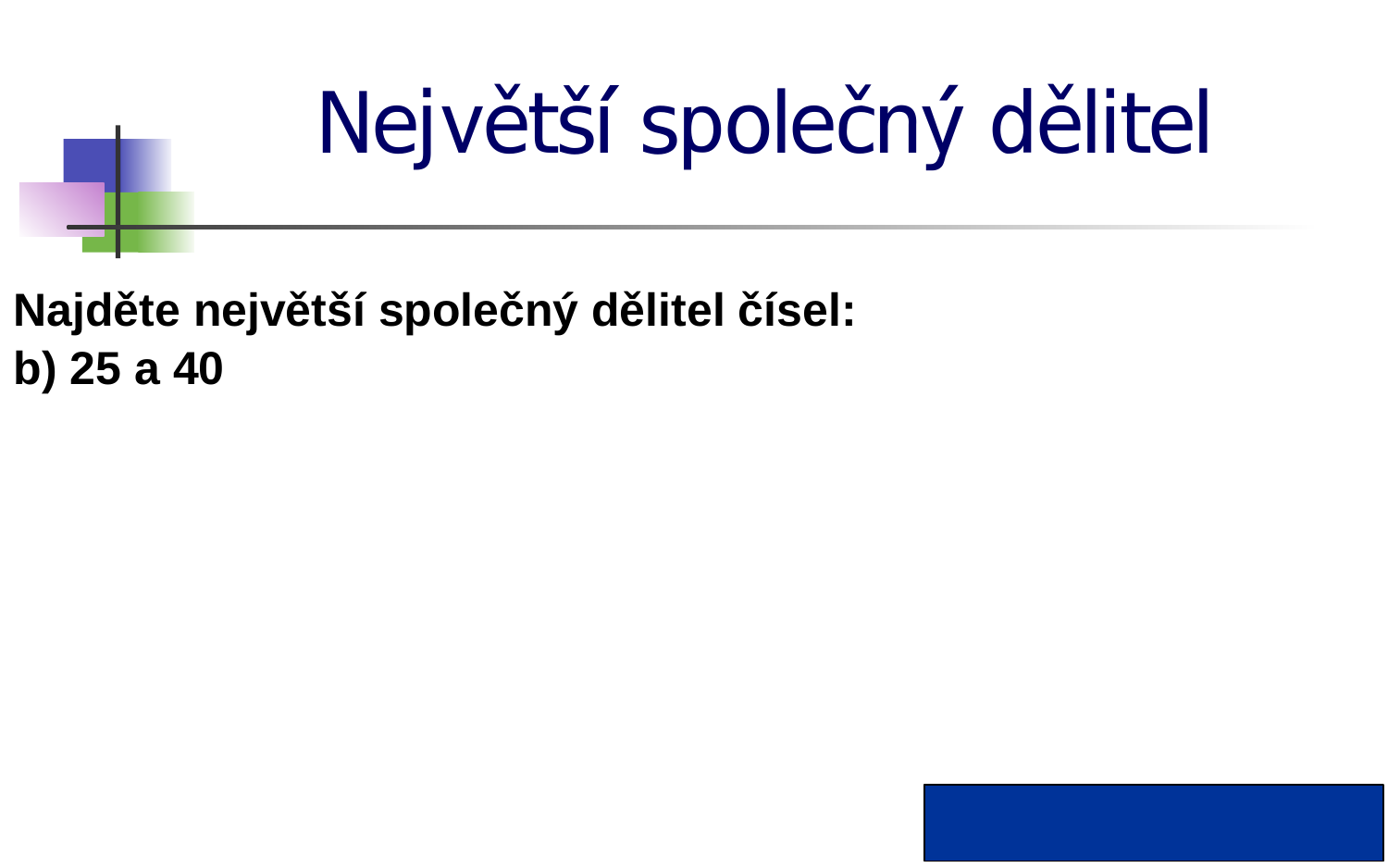

# Největší společný dělitel
Najděte největší společný dělitel čísel:
b) 25 a 40

D(25; 40) = 5